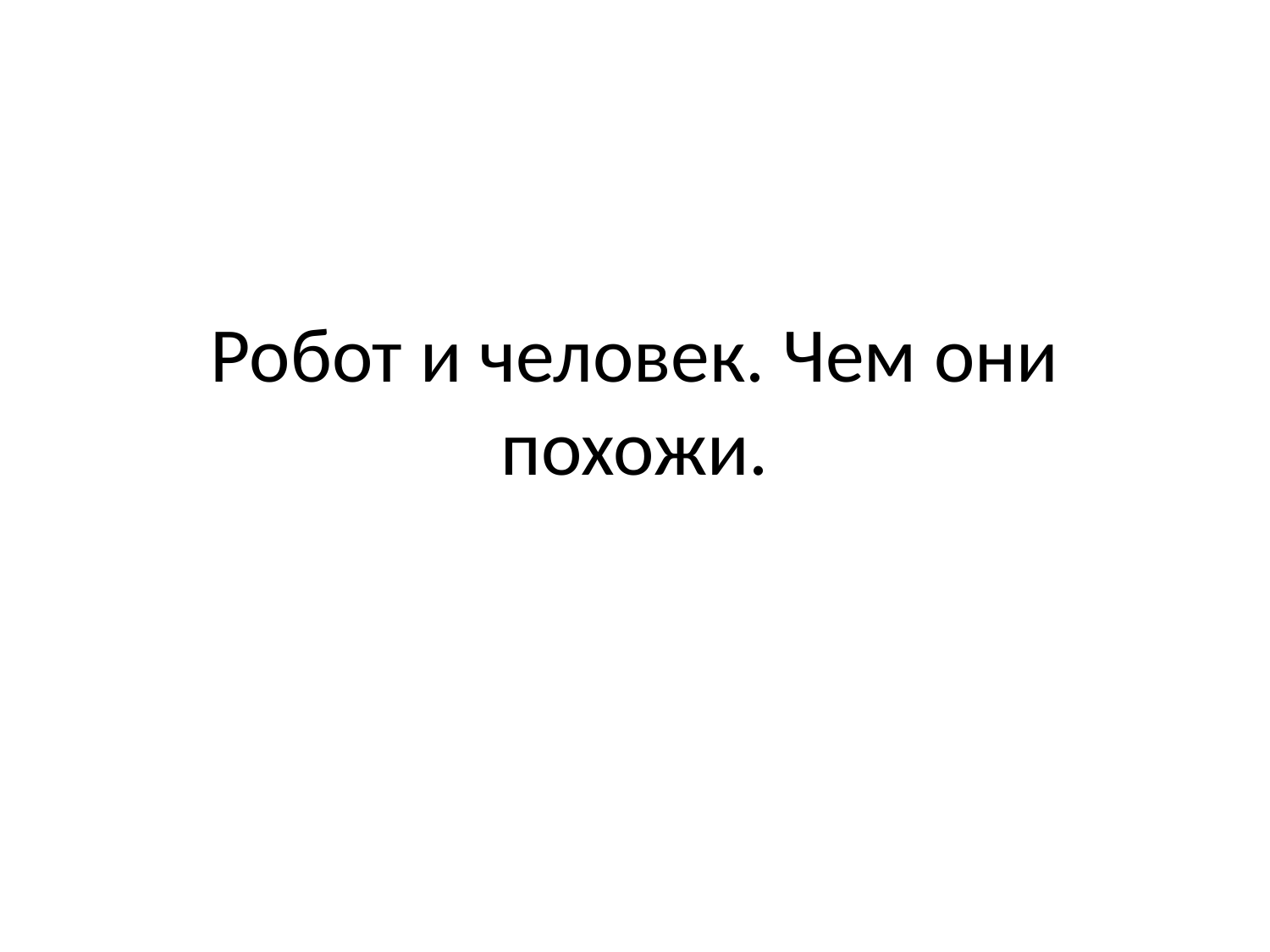

# Робот и человек. Чем они похожи.